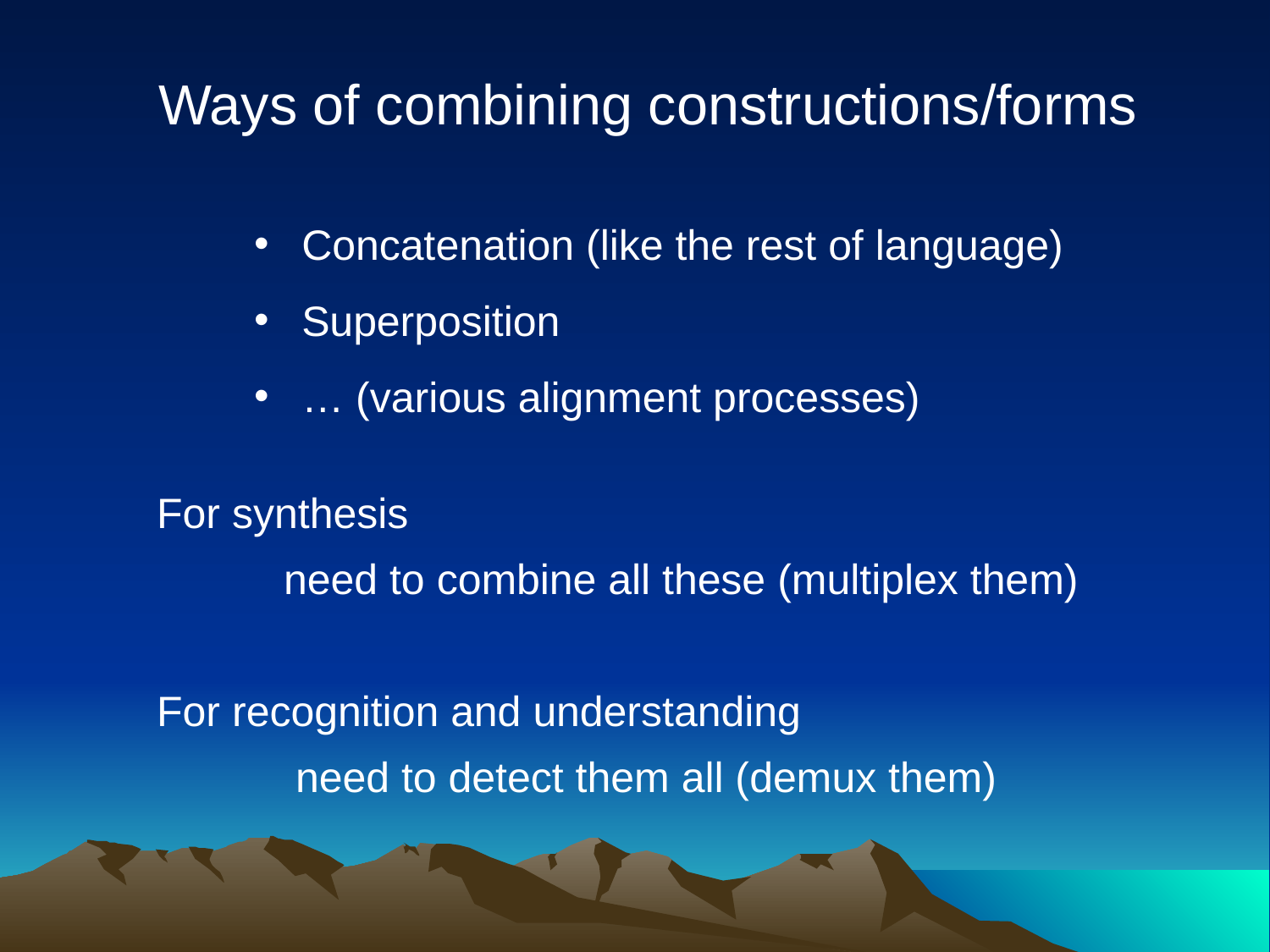

Ways of combining constructions/forms
Concatenation (like the rest of language)
Superposition
… (various alignment processes)
For synthesis
	need to combine all these (multiplex them)

For recognition and understanding
	 need to detect them all (demux them)